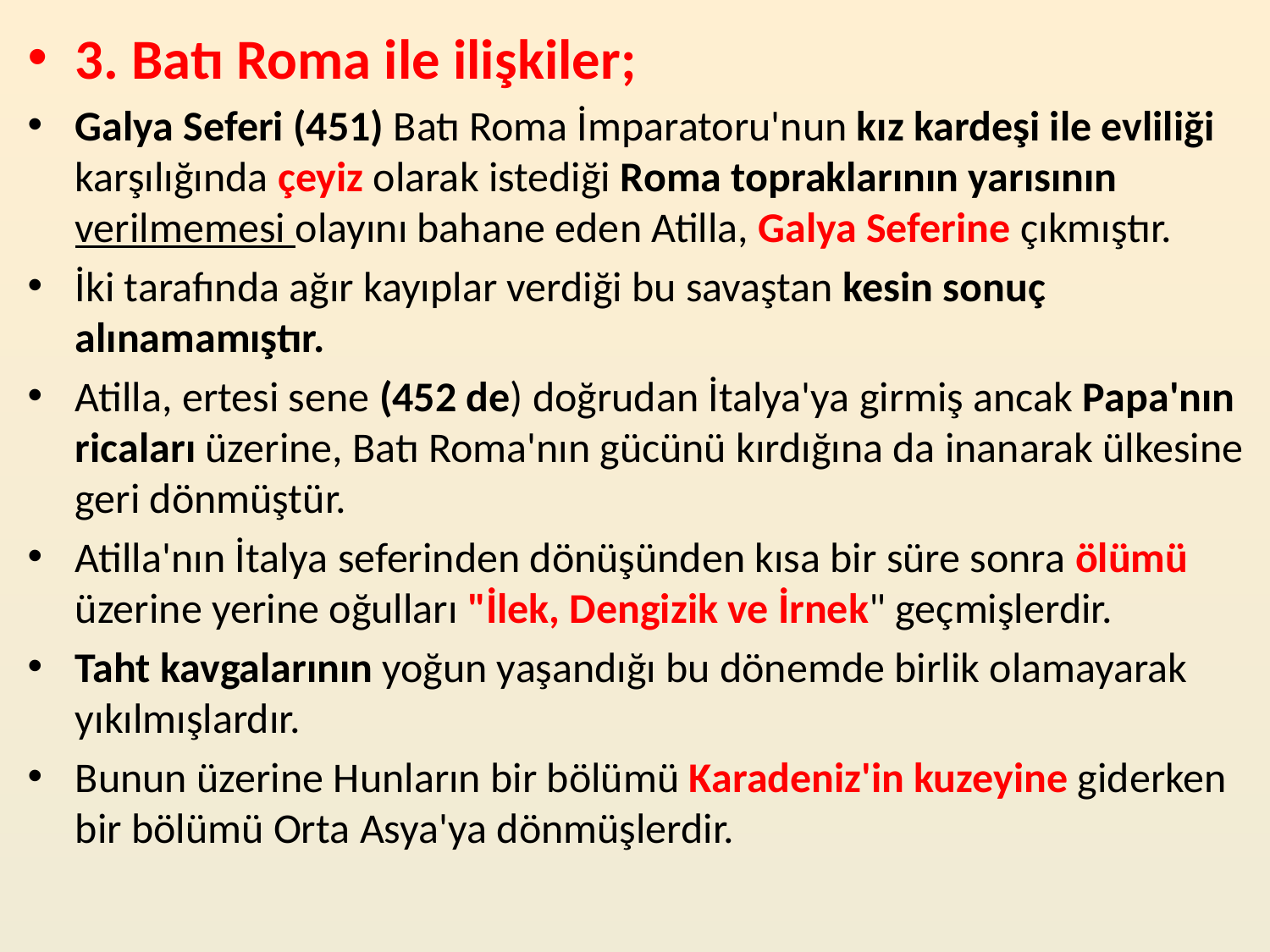

3. Batı Roma ile ilişkiler;
Galya Seferi (451) Batı Roma İmparatoru'nun kız kardeşi ile evliliği karşılığında çeyiz olarak istediği Roma topraklarının yarısının verilmemesi olayını bahane eden Atilla, Galya Seferine çıkmıştır.
İki tarafında ağır kayıplar verdiği bu savaştan kesin sonuç alınamamıştır.
Atilla, ertesi sene (452 de) doğrudan İtalya'ya girmiş ancak Papa'nın ricaları üzerine, Batı Roma'nın gücünü kırdığına da inanarak ülkesine geri dönmüştür.
Atilla'nın İtalya seferinden dönüşünden kısa bir süre sonra ölümü üzerine yerine oğulları "İlek, Dengizik ve İrnek" geçmişlerdir.
Taht kavgalarının yoğun yaşandığı bu dönemde birlik olamayarak yıkılmışlardır.
Bunun üzerine Hunların bir bölümü Karadeniz'in kuzeyine giderken bir bölümü Orta Asya'ya dönmüşlerdir.